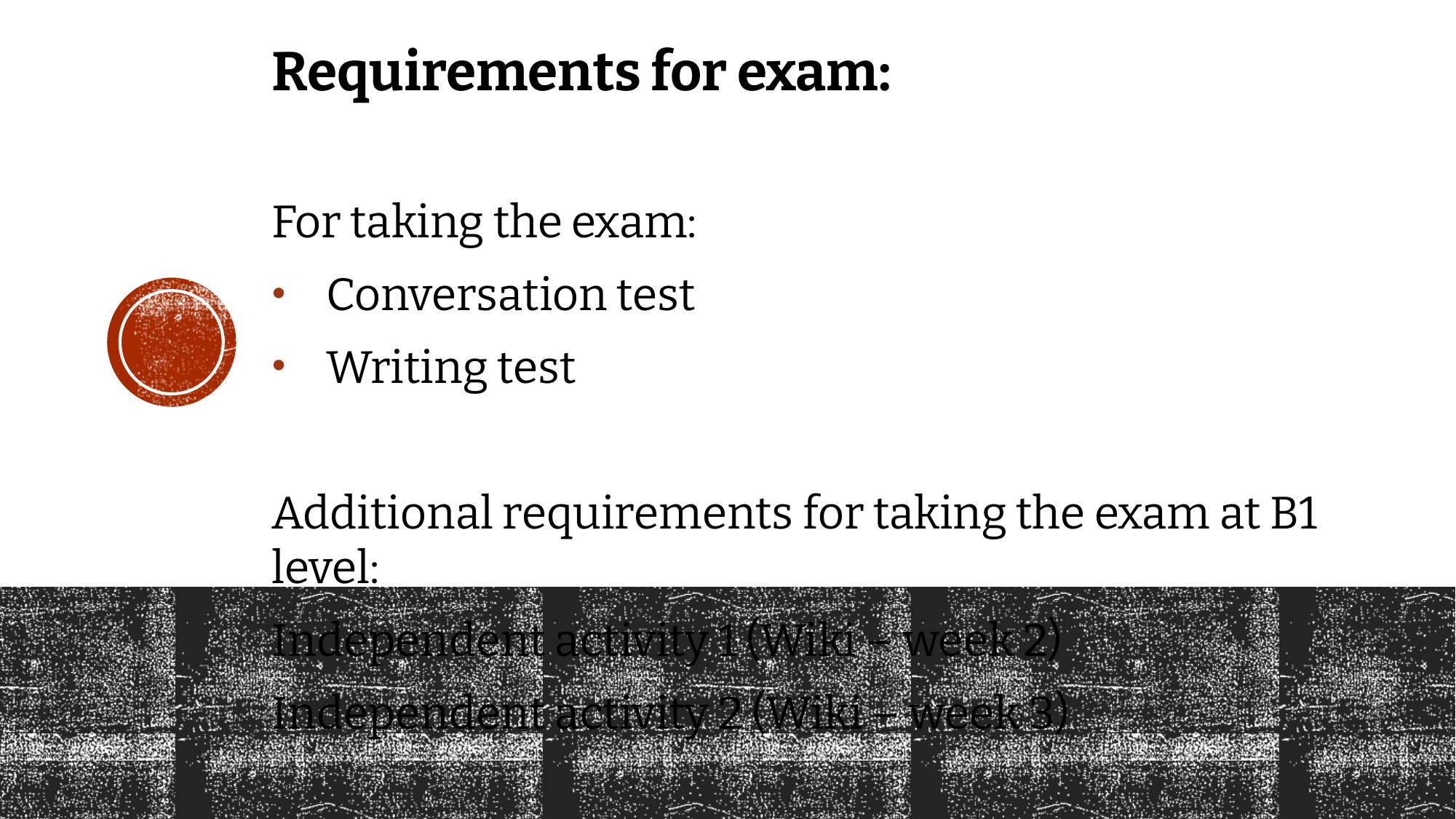

Requirements for exam:

For taking the exam:
Conversation test
Writing test

Additional requirements for taking the exam at B1 level:
Independent activity 1 (Wiki – week 2)
Independent activity 2 (Wiki – week 3)